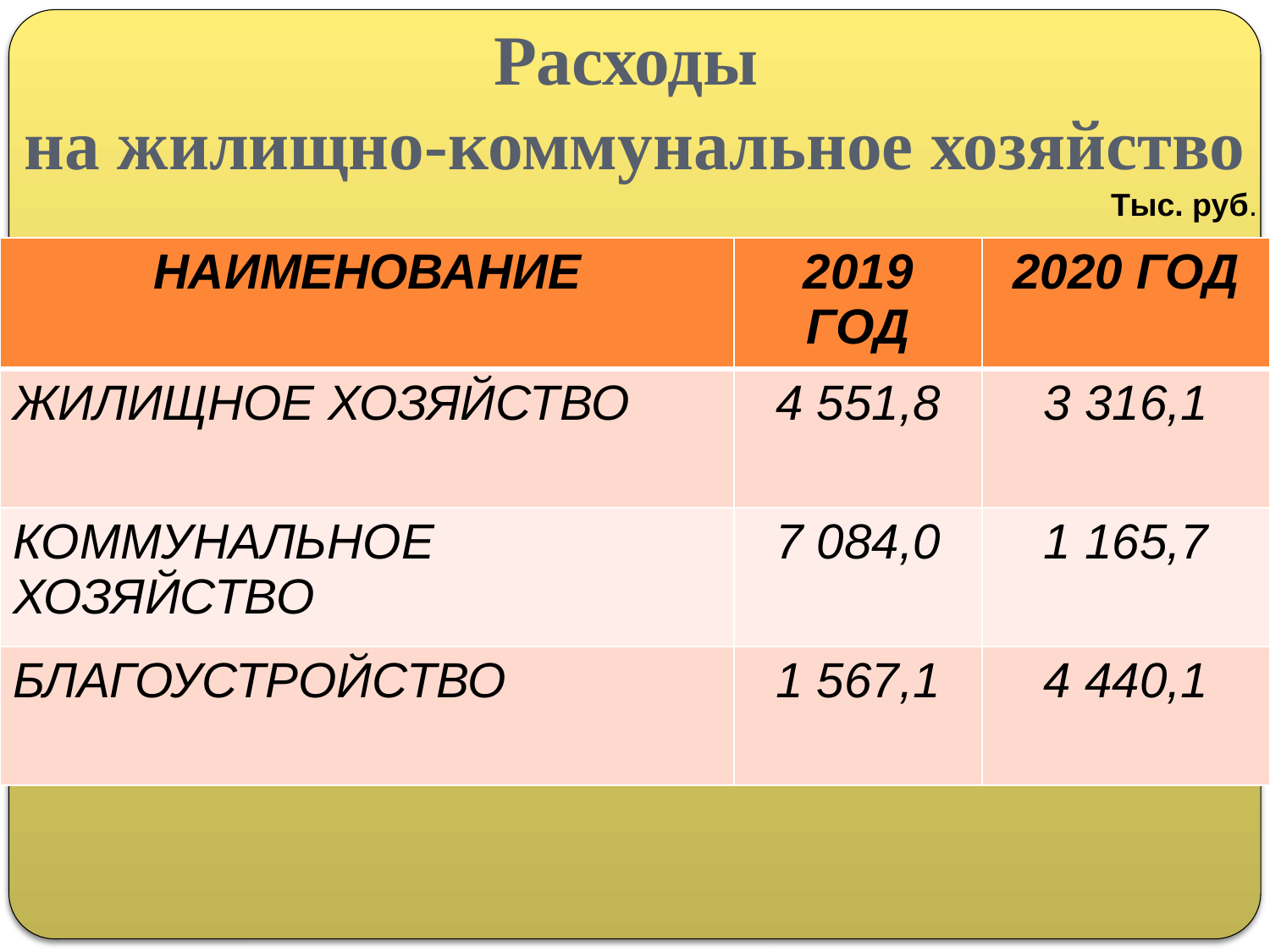

# Расходы на жилищно-коммунальное хозяйство
Тыс. руб.
| НАИМЕНОВАНИЕ | 2019 ГОД | 2020 ГОД |
| --- | --- | --- |
| ЖИЛИЩНОЕ ХОЗЯЙСТВО | 4 551,8 | 3 316,1 |
| КОММУНАЛЬНОЕ ХОЗЯЙСТВО | 7 084,0 | 1 165,7 |
| БЛАГОУСТРОЙСТВО | 1 567,1 | 4 440,1 |